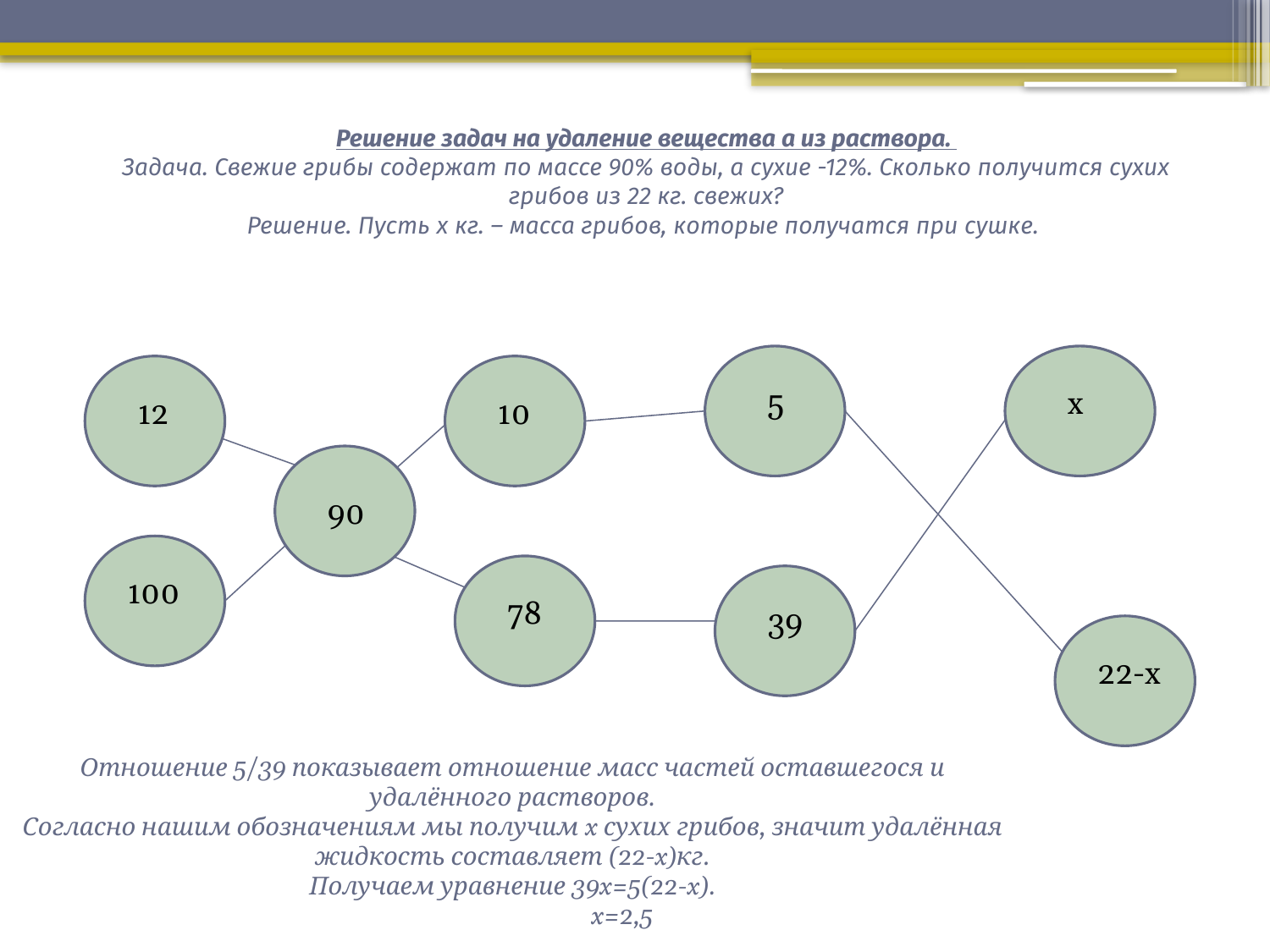

# Решение задач на удаление вещества a из раствора. Задача. Свежие грибы содержат по массе 90% воды, а сухие -12%. Сколько получится сухих грибов из 22 кг. свежих? Решение. Пусть x кг. – масса грибов, которые получатся при сушке.

5
x
12
10

90

100

78
39

22-x
5
90
Отношение 5/39 показывает отношение масс частей оставшегося и удалённого растворов.
Согласно нашим обозначениям мы получим x сухих грибов, значит удалённая жидкость составляет (22-x)кг.
Получаем уравнение 39x=5(22-x).
                                     x=2,5